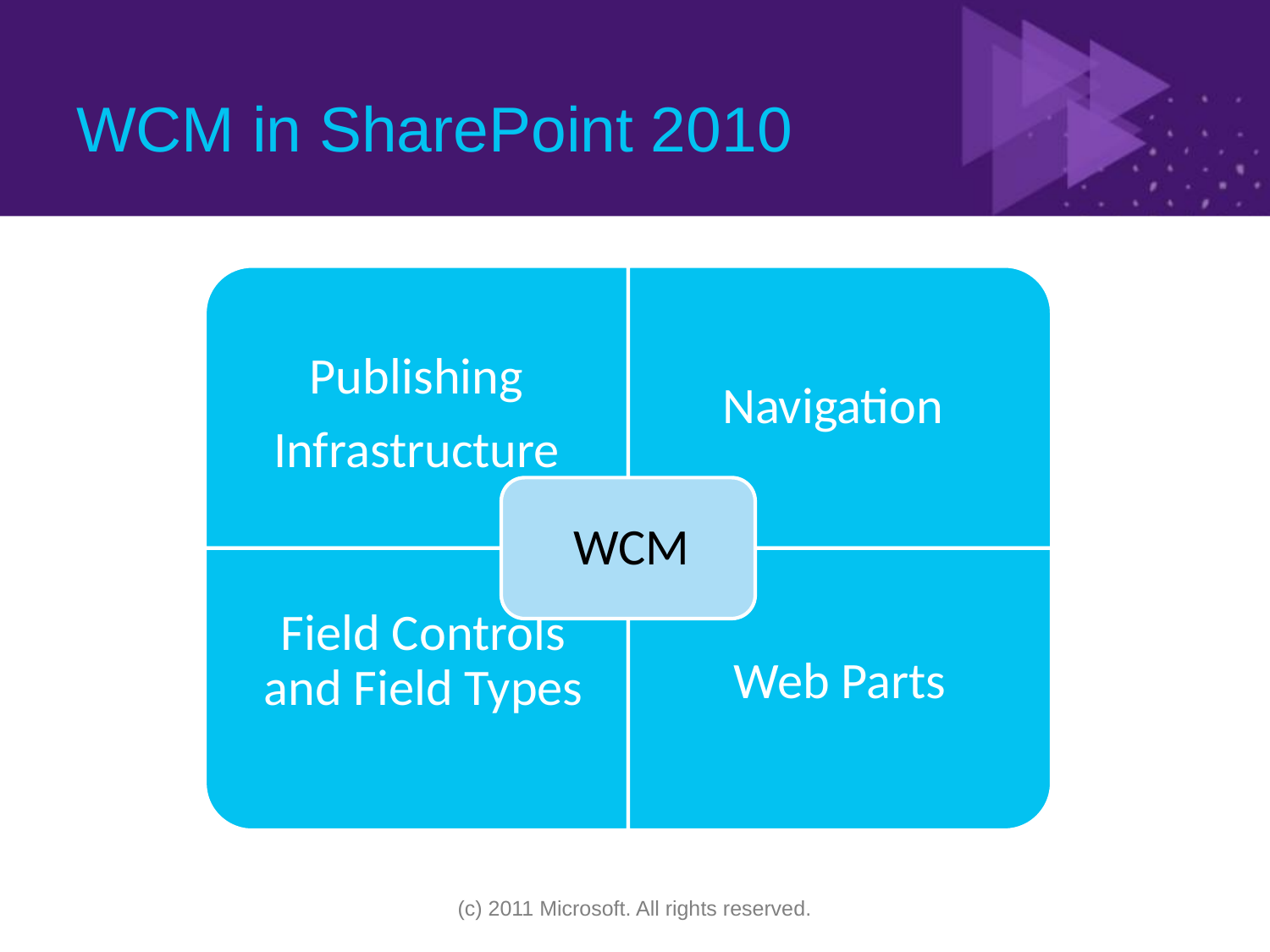

# WCM in SharePoint 2010
Publishing
Infrastructure
Navigation
Field Controls and Field Types
Web Parts
WCM
(c) 2011 Microsoft. All rights reserved.